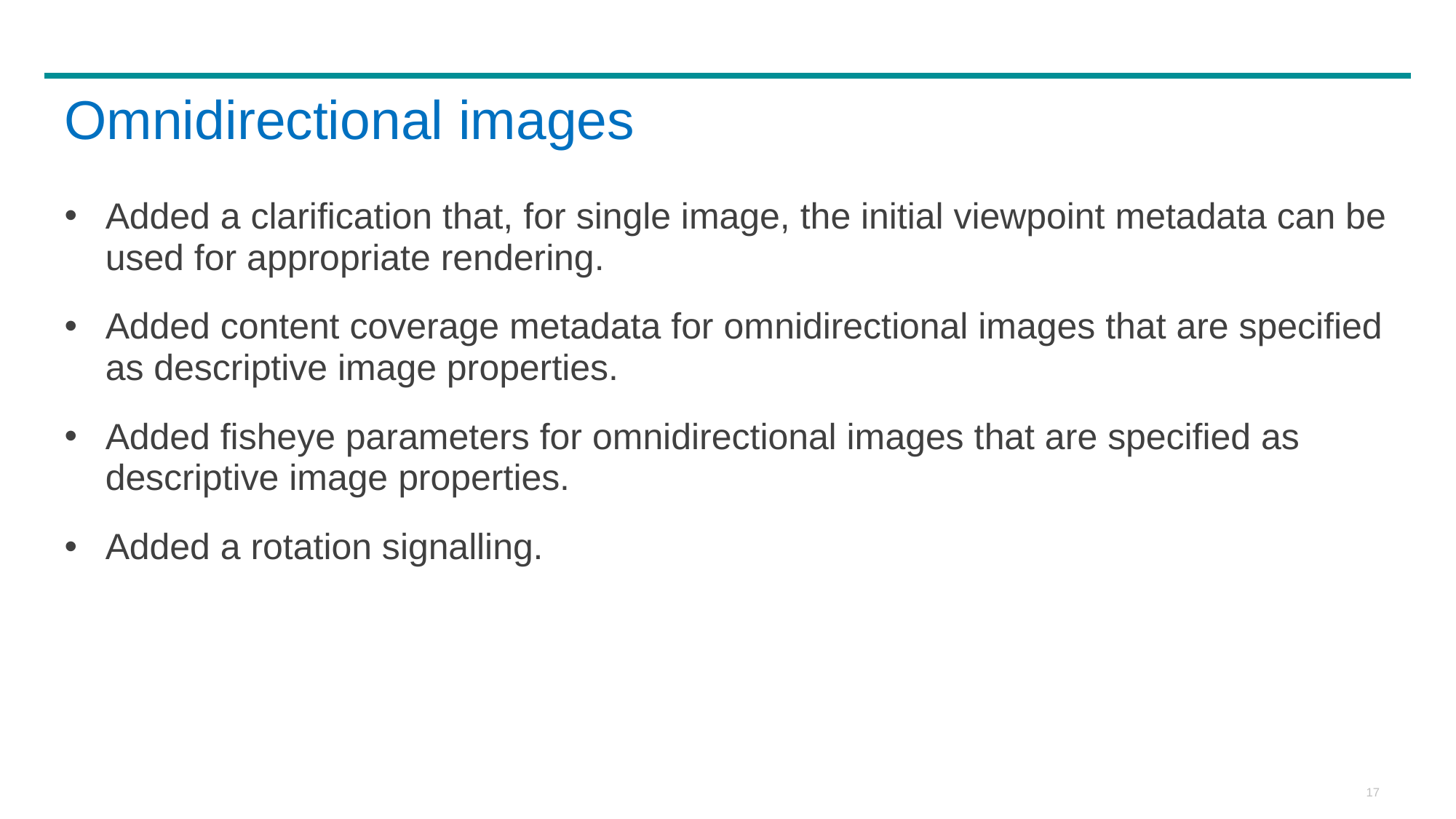

# Omnidirectional images
Added a clarification that, for single image, the initial viewpoint metadata can be used for appropriate rendering.
Added content coverage metadata for omnidirectional images that are specified as descriptive image properties.
Added fisheye parameters for omnidirectional images that are specified as descriptive image properties.
Added a rotation signalling.